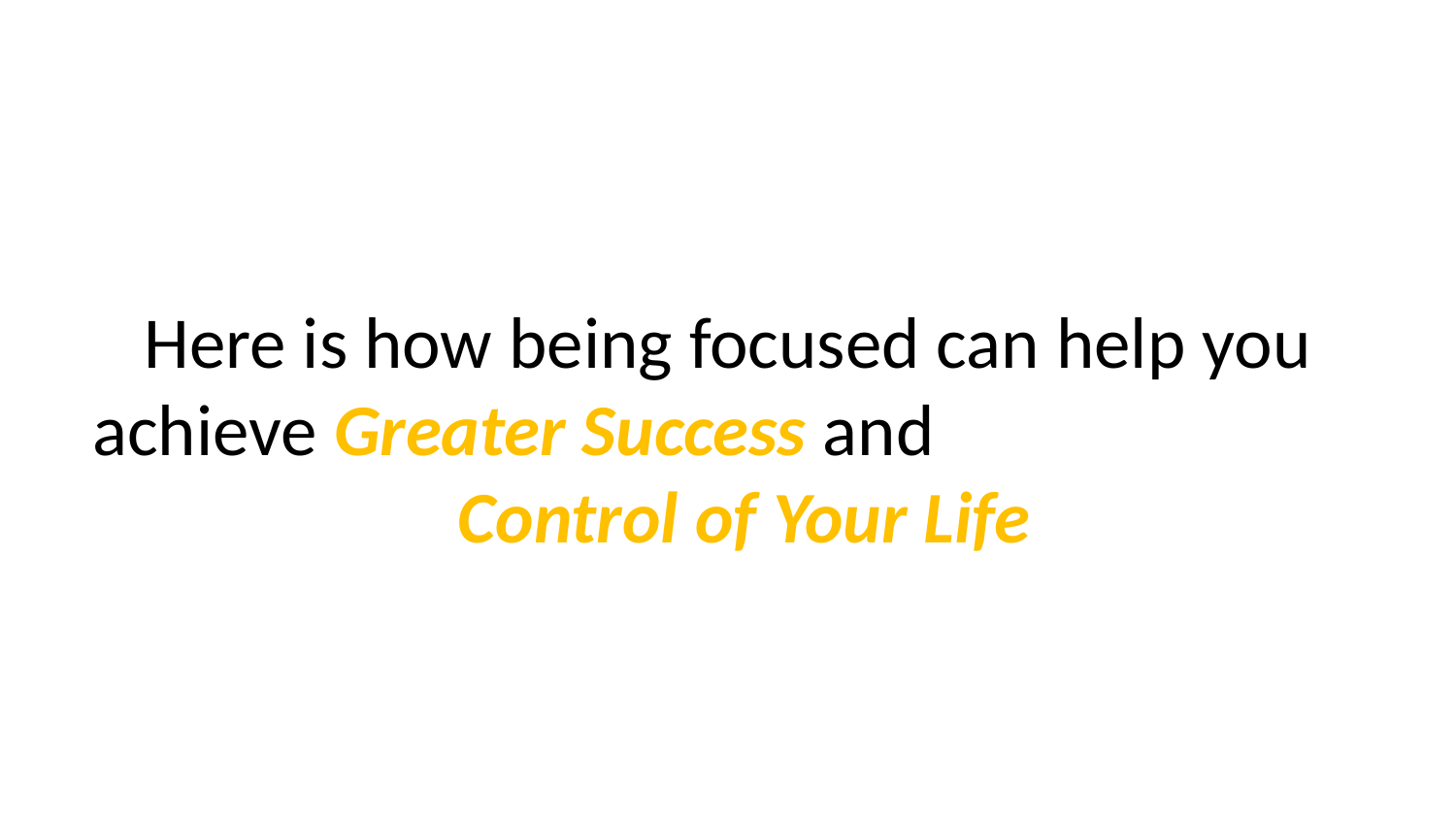

Here is how being focused can help you achieve Greater Success and                             Control of Your Life